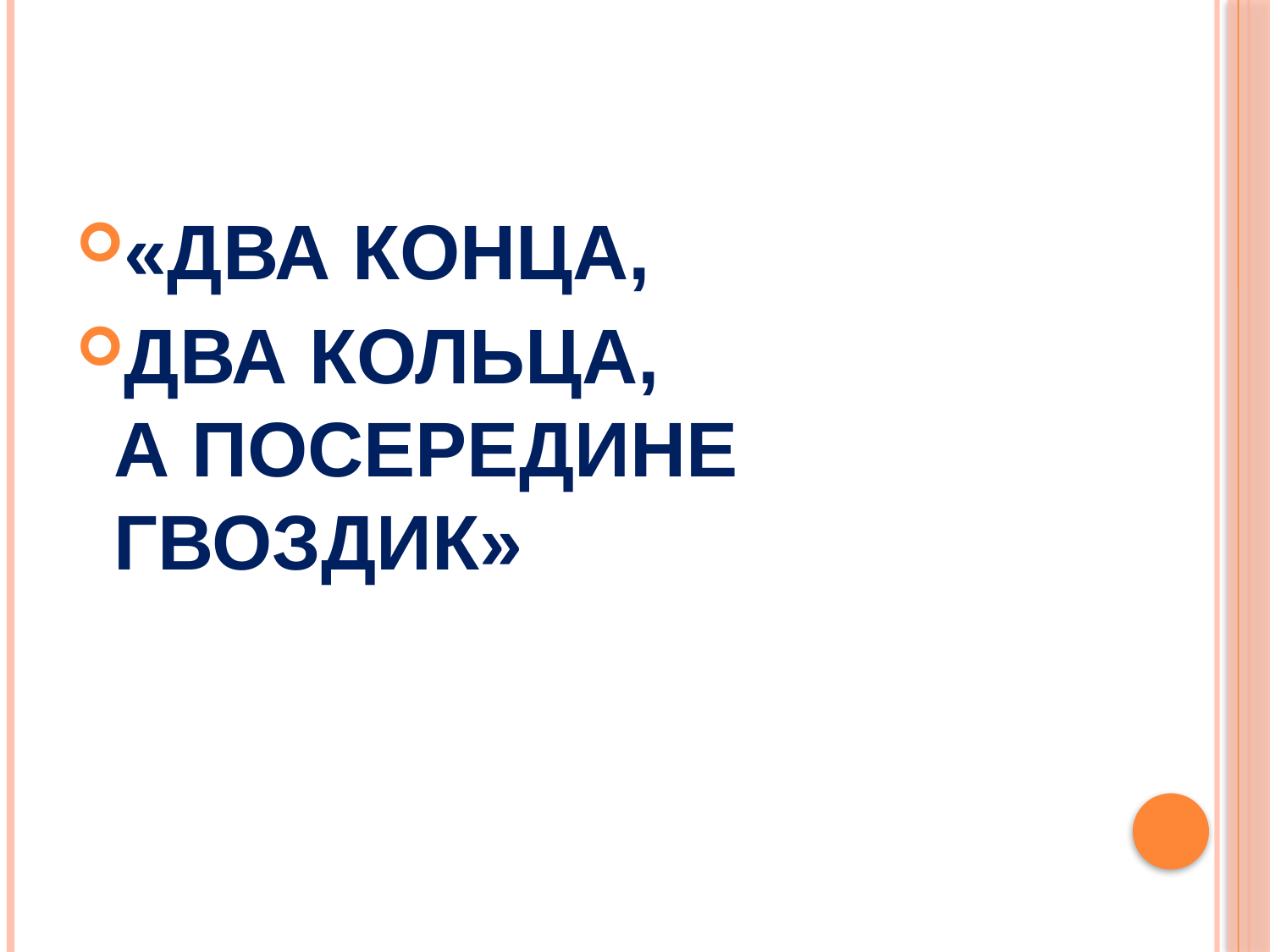

#
«ДВА КОНЦА,
ДВА КОЛЬЦА,
А ПОСЕРЕДИНЕ ГВОЗДИК»